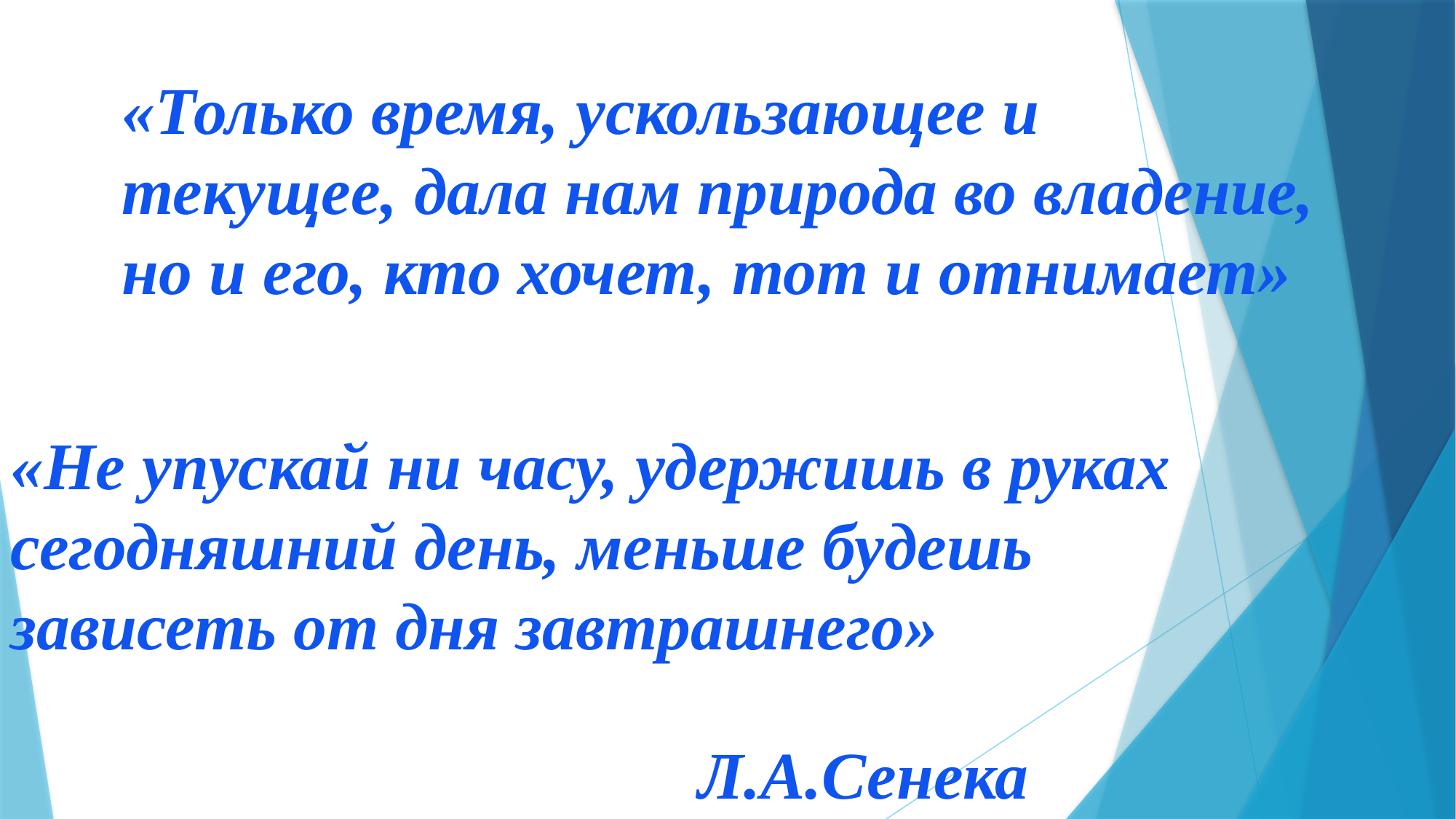

«Только время, ускользающее и текущее, дала нам природа во владение, но и его, кто хочет, тот и отнимает»
«Не упускай ни часу, удержишь в руках сегодняшний день, меньше будешь зависеть от дня завтрашнего»
Л.А.Сенека